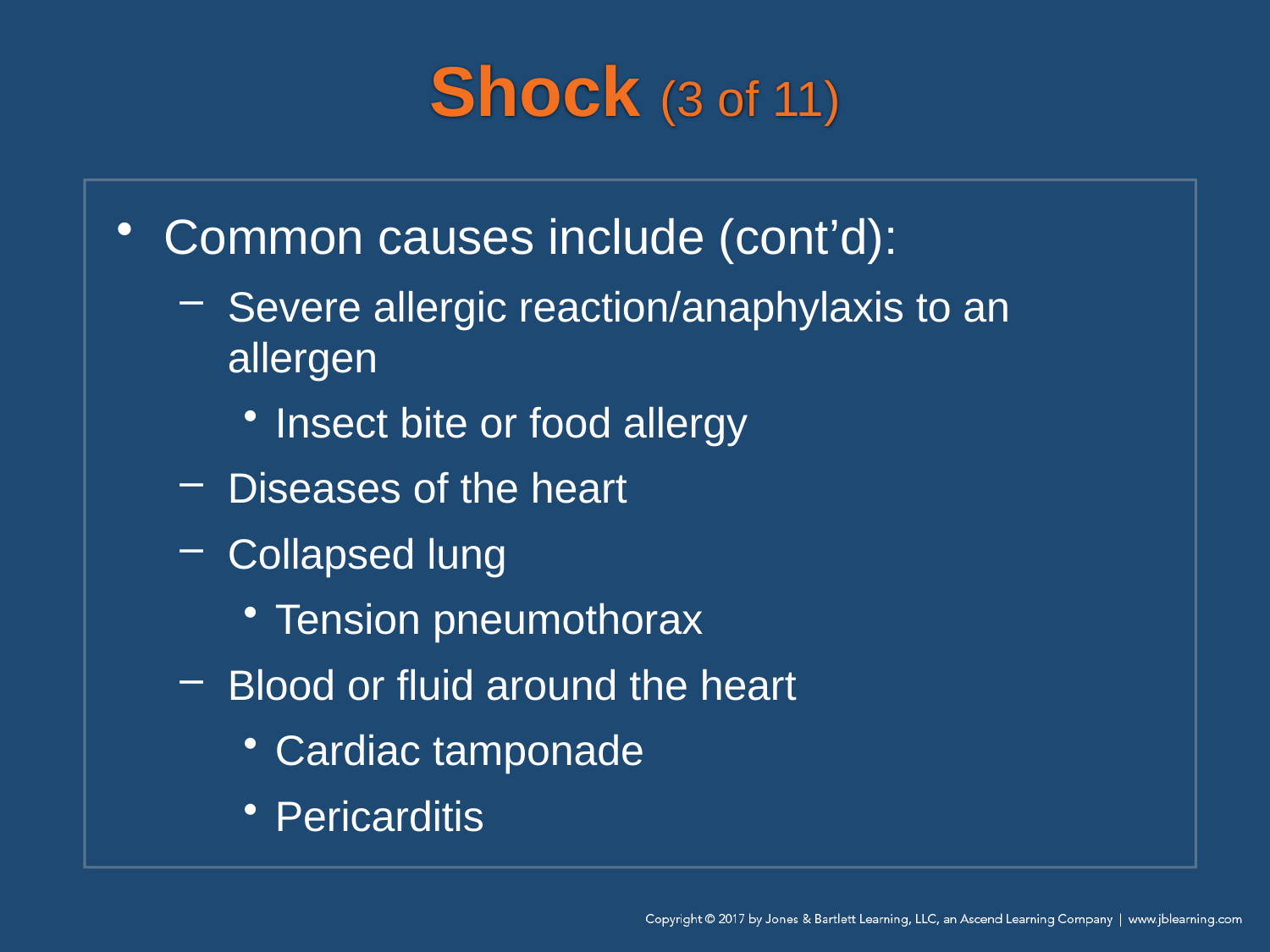

# Shock (3 of 11)
Common causes include (cont’d):
Severe allergic reaction/anaphylaxis to an allergen
Insect bite or food allergy
Diseases of the heart
Collapsed lung
Tension pneumothorax
Blood or fluid around the heart
Cardiac tamponade
Pericarditis